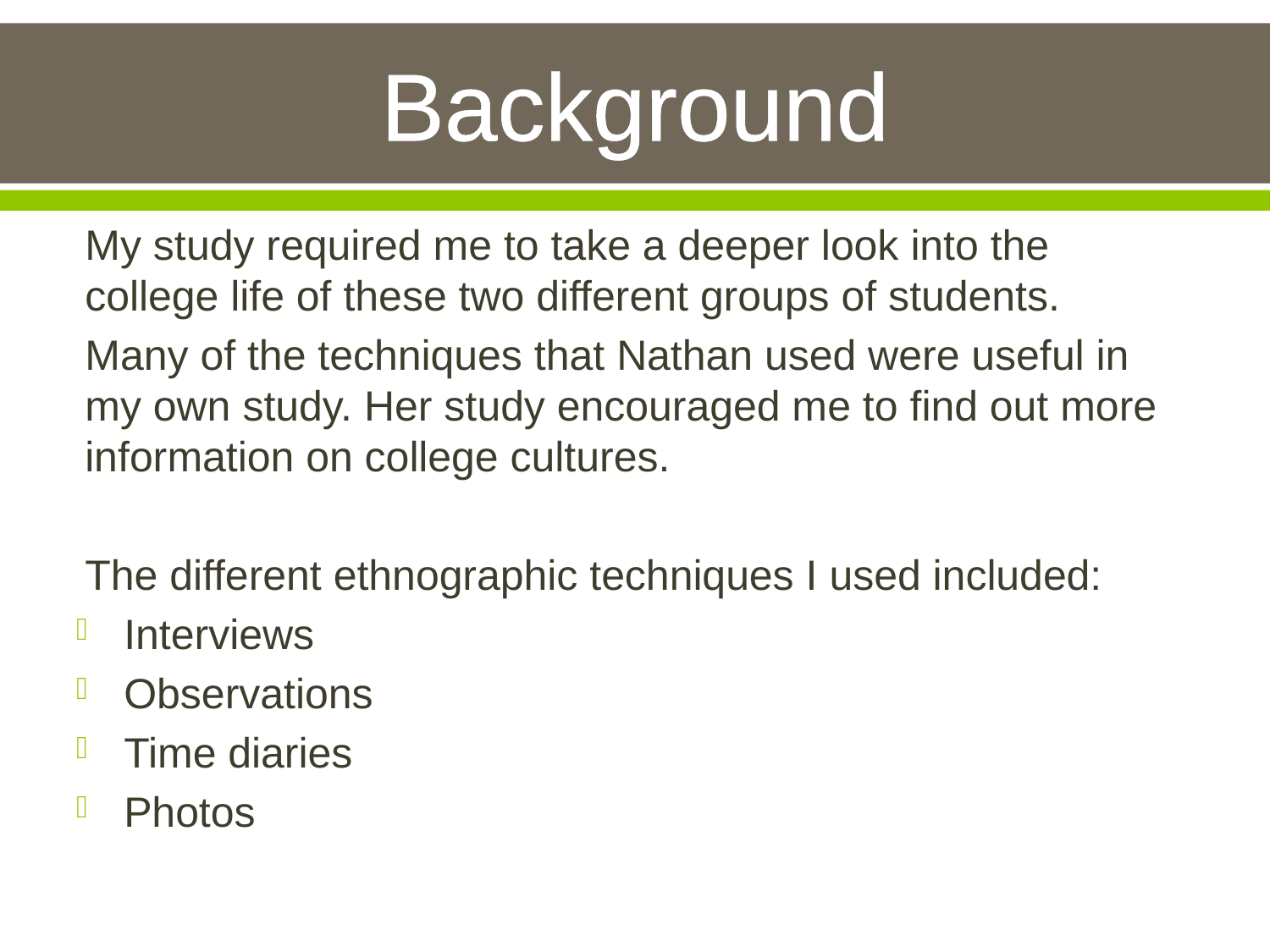

# Background
My study required me to take a deeper look into the college life of these two different groups of students.
Many of the techniques that Nathan used were useful in my own study. Her study encouraged me to find out more information on college cultures.

The different ethnographic techniques I used included:
Interviews
Observations
Time diaries
Photos